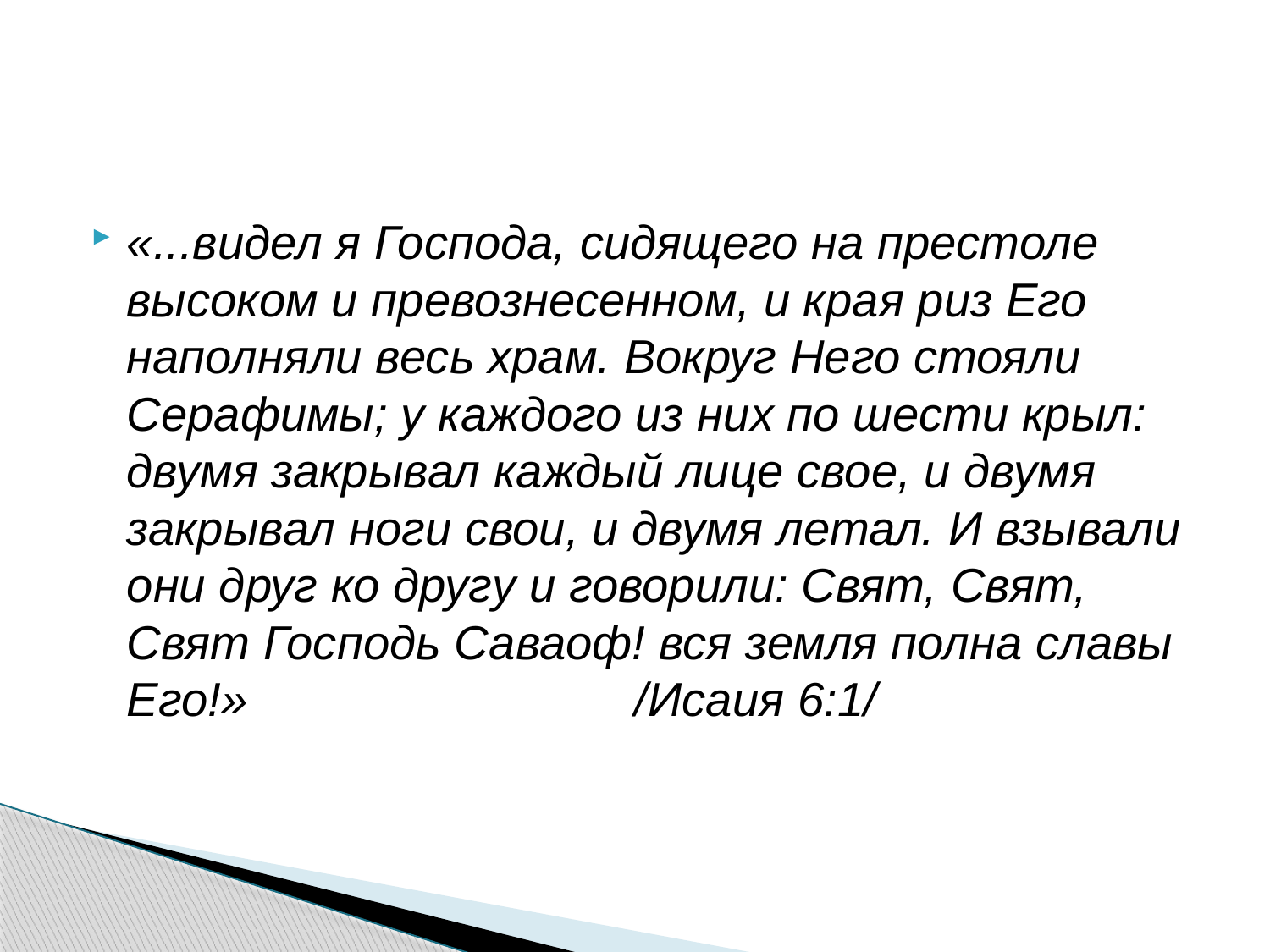

#
«...видел я Господа, сидящего на престоле высоком и превознесенном, и края риз Его наполняли весь храм. Вокруг Него стояли Серафимы; у каждого из них по шести крыл: двумя закрывал каждый лице свое, и двумя закрывал ноги свои, и двумя летал. И взывали они друг ко другу и говорили: Свят, Свят, Свят Господь Саваоф! вся земля полна славы Его!» 			/Исаия 6:1/